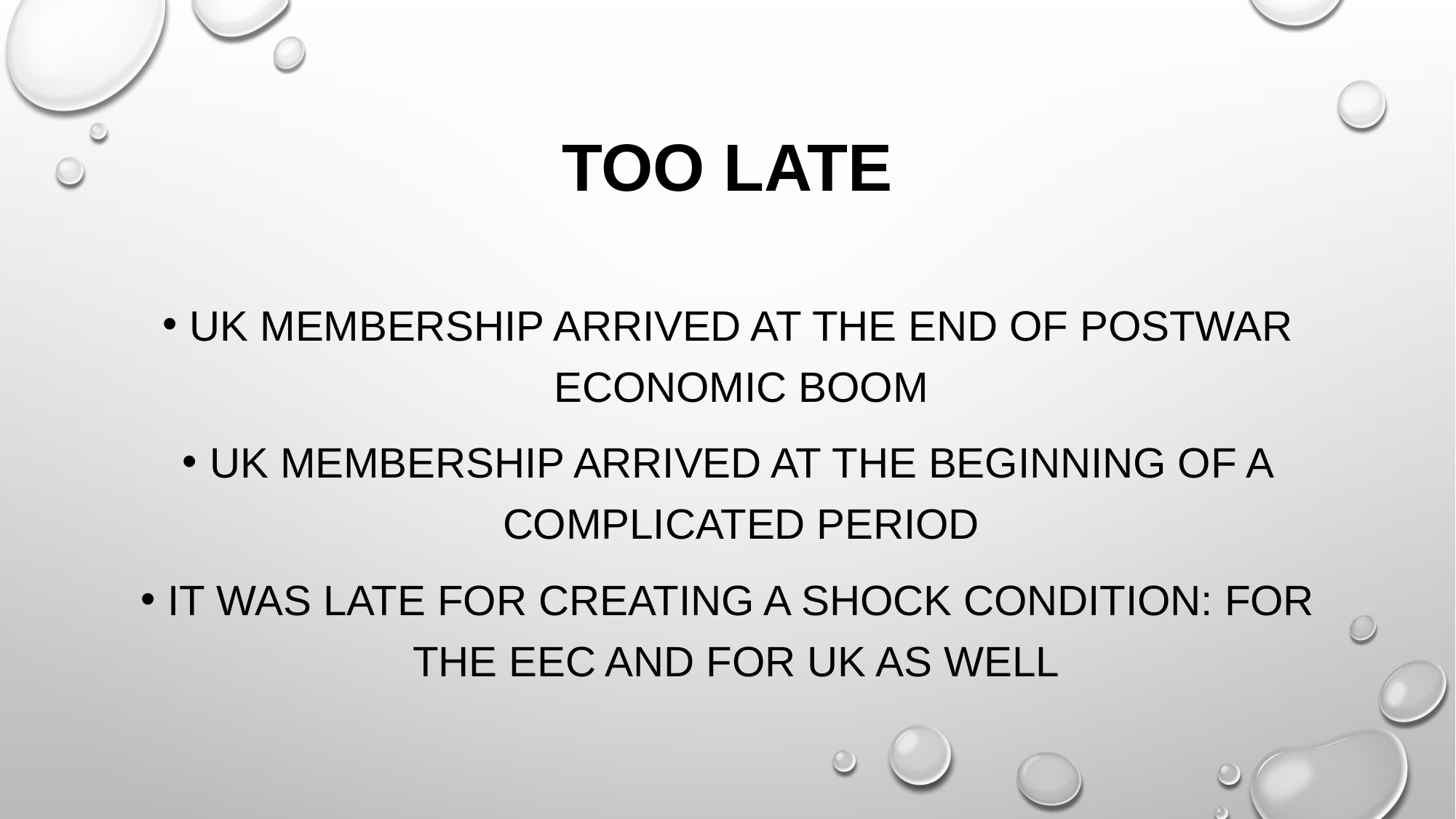

# TOO LATE
UK MEMBERSHIP ARRIVED AT THE END OF POSTWAR ECONOMIC BOOM
UK MEMBERSHIP ARRIVED AT THE BEGINNING OF A COMPLICATED PERIOD
IT WAS LATE FOR CREATING A SHOCK CONDITION: FOR THE EEC AND FOR UK AS WELL